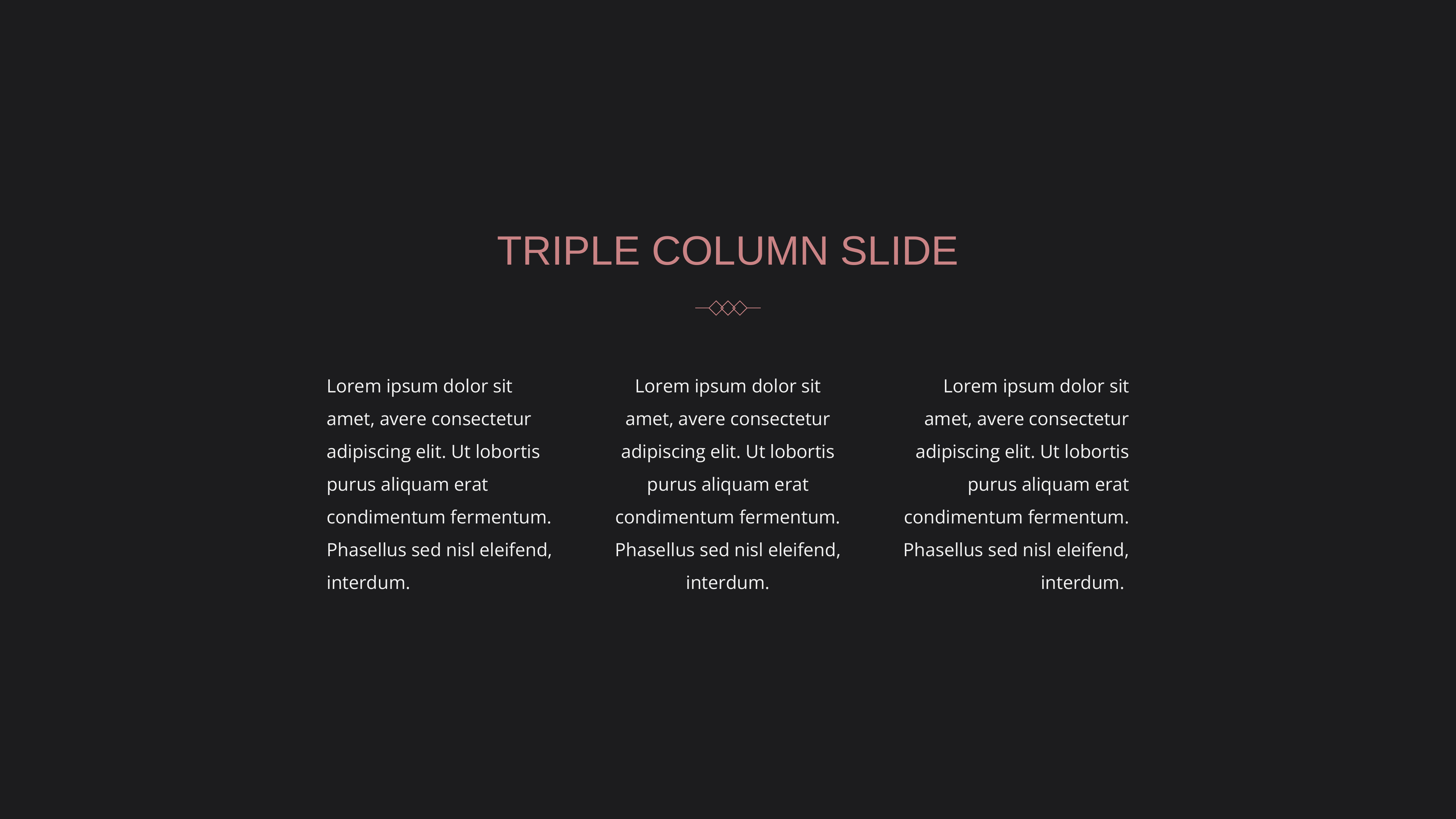

TRIPLE COLUMN SLIDE

Lorem ipsum dolor sit amet, avere consectetur adipiscing elit. Ut lobortis purus aliquam erat condimentum fermentum. Phasellus sed nisl eleifend, interdum.
Lorem ipsum dolor sit amet, avere consectetur adipiscing elit. Ut lobortis purus aliquam erat condimentum fermentum. Phasellus sed nisl eleifend, interdum.
Lorem ipsum dolor sit amet, avere consectetur adipiscing elit. Ut lobortis purus aliquam erat condimentum fermentum. Phasellus sed nisl eleifend, interdum.